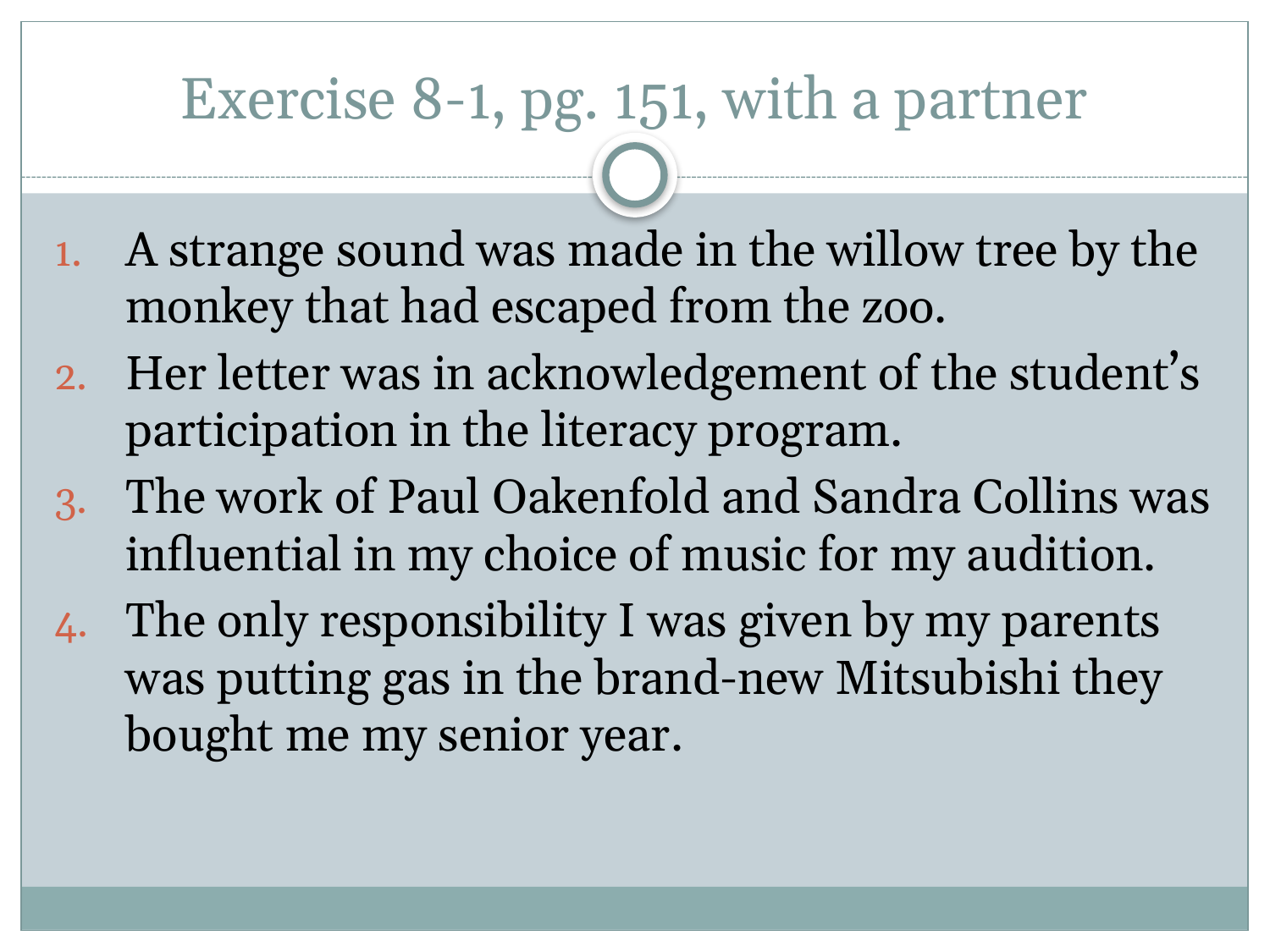

# Exercise 8-1, pg. 151, with a partner
A strange sound was made in the willow tree by the monkey that had escaped from the zoo.
Her letter was in acknowledgement of the student’s participation in the literacy program.
The work of Paul Oakenfold and Sandra Collins was influential in my choice of music for my audition.
The only responsibility I was given by my parents was putting gas in the brand-new Mitsubishi they bought me my senior year.